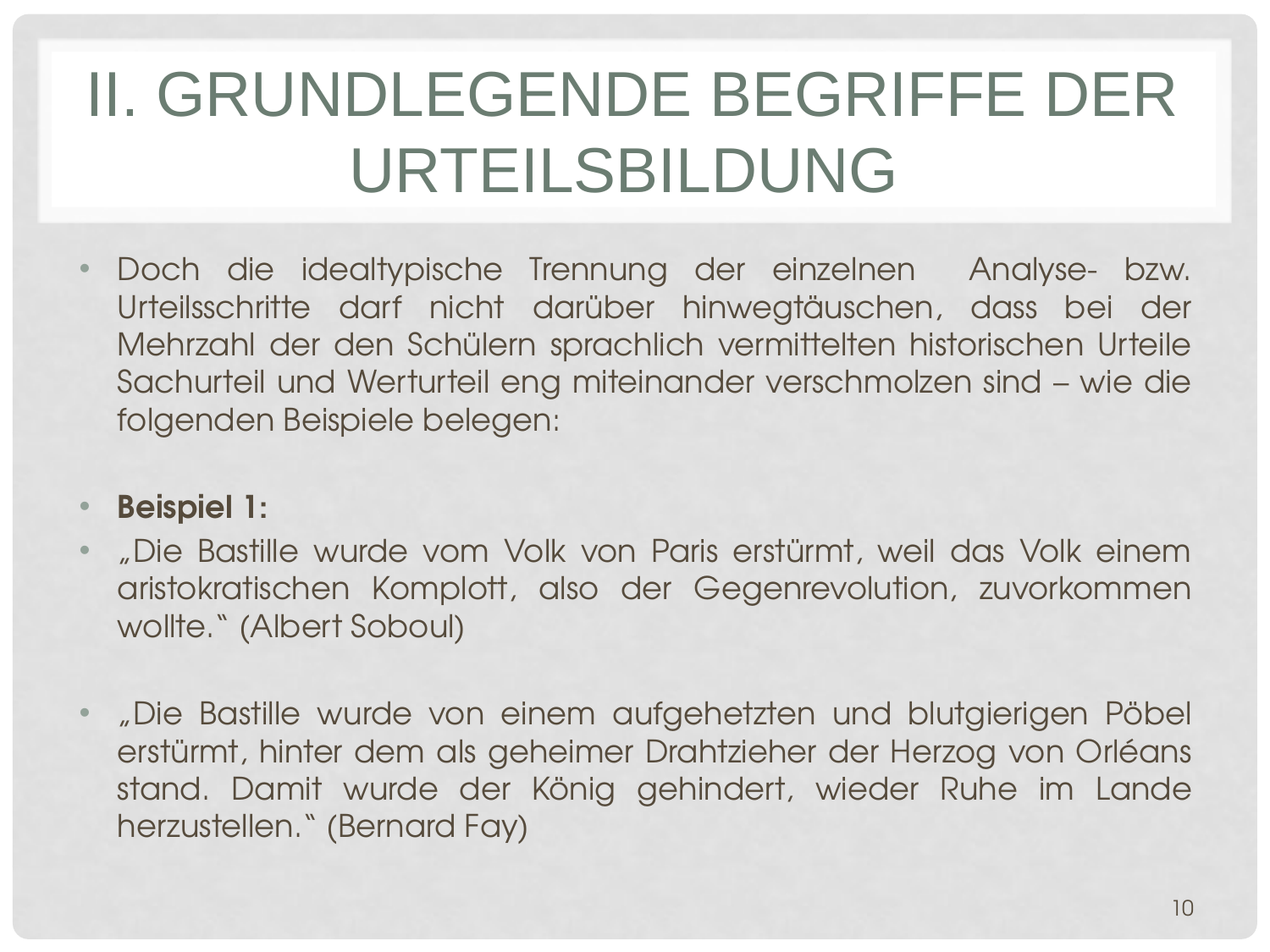

# II. Grundlegende Begriffe der urteilsbildung
Doch die idealtypische Trennung der einzelnen  Analyse- bzw. Urteilsschritte darf nicht darüber hinwegtäuschen, dass bei der Mehrzahl der den Schülern sprachlich vermittelten historischen Urteile Sachurteil und Werturteil eng miteinander verschmolzen sind – wie die folgenden Beispiele belegen:

Beispiel 1:
„Die Bastille wurde vom Volk von Paris erstürmt, weil das Volk einem aristokratischen Komplott, also der Gegenrevolution, zuvorkommen wollte.“ (Albert Soboul)

„Die Bastille wurde von einem aufgehetzten und blutgierigen Pöbel erstürmt, hinter dem als geheimer Drahtzieher der Herzog von Orléans stand. Damit wurde der König gehindert, wieder Ruhe im Lande herzustellen.“ (Bernard Fay)
10